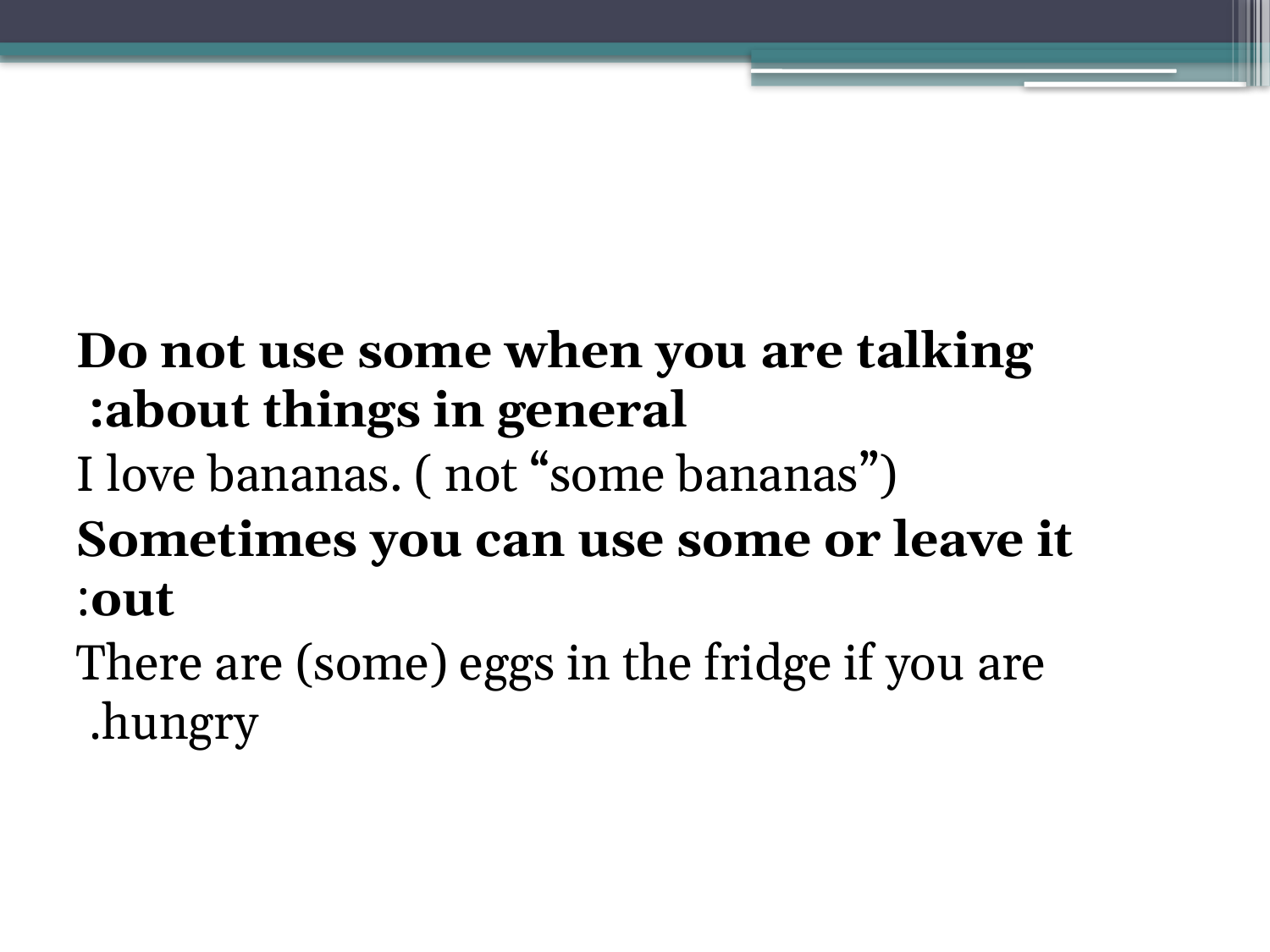

Do not use some when you are talking about things in general:
I love bananas. ( not “some bananas”)
Sometimes you can use some or leave it out:
There are (some) eggs in the fridge if you are hungry.